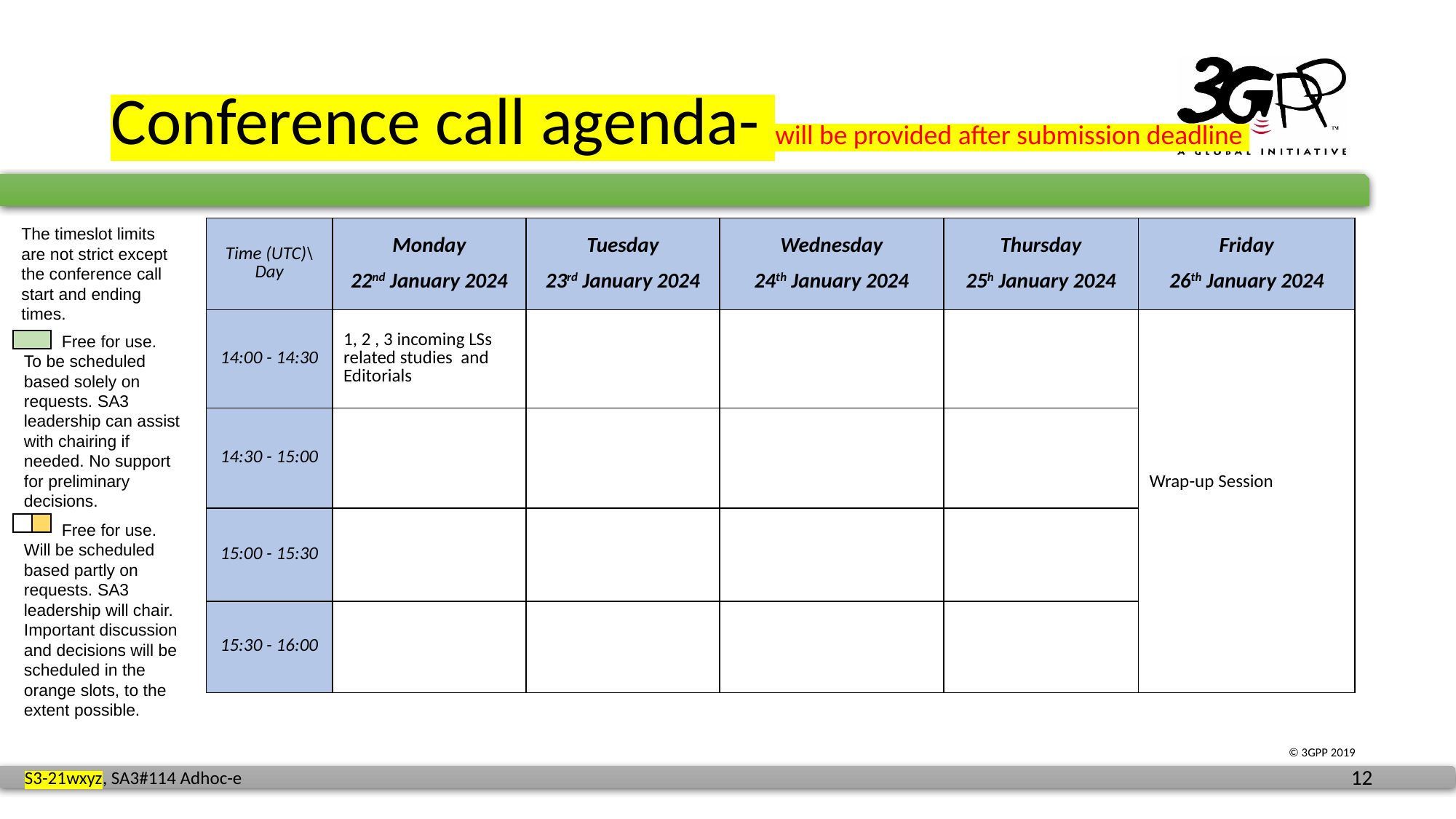

# Conference call agenda- will be provided after submission deadline
The timeslot limits are not strict except the conference call start and ending times.
| Time (UTC)\Day | Monday 22nd January 2024 | Tuesday 23rd January 2024 | Wednesday 24th January 2024 | Thursday 25h January 2024 | Friday 26th January 2024 |
| --- | --- | --- | --- | --- | --- |
| 14:00 - 14:30 | 1, 2 , 3 incoming LSs related studies and Editorials |  |  |  | Wrap-up Session |
| 14:30 - 15:00 |  |  |  |  | Wrap-up Session |
| 15:00 - 15:30 |  |  |  |  |  |
| 15:30 - 16:00 |  |  |  |  |  |
        Free for use.
To be scheduled based solely on requests. SA3 leadership can assist with chairing if needed. No support for preliminary decisions.

        Free for use.
Will be scheduled based partly on requests. SA3 leadership will chair. Important discussion and decisions will be scheduled in the orange slots, to the extent possible.